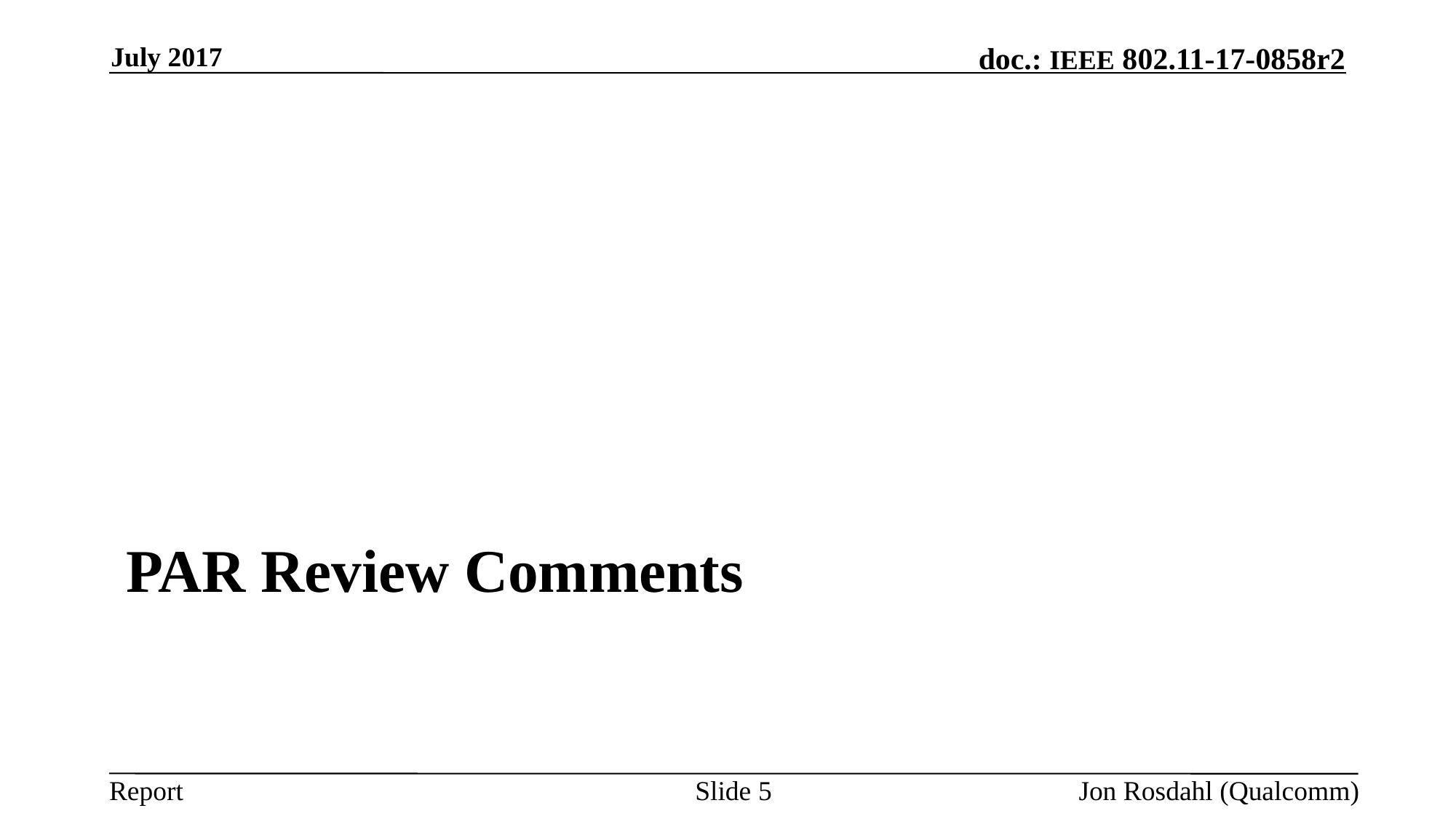

July 2017

# Par Review Comments
Slide 5
Jon Rosdahl (Qualcomm)